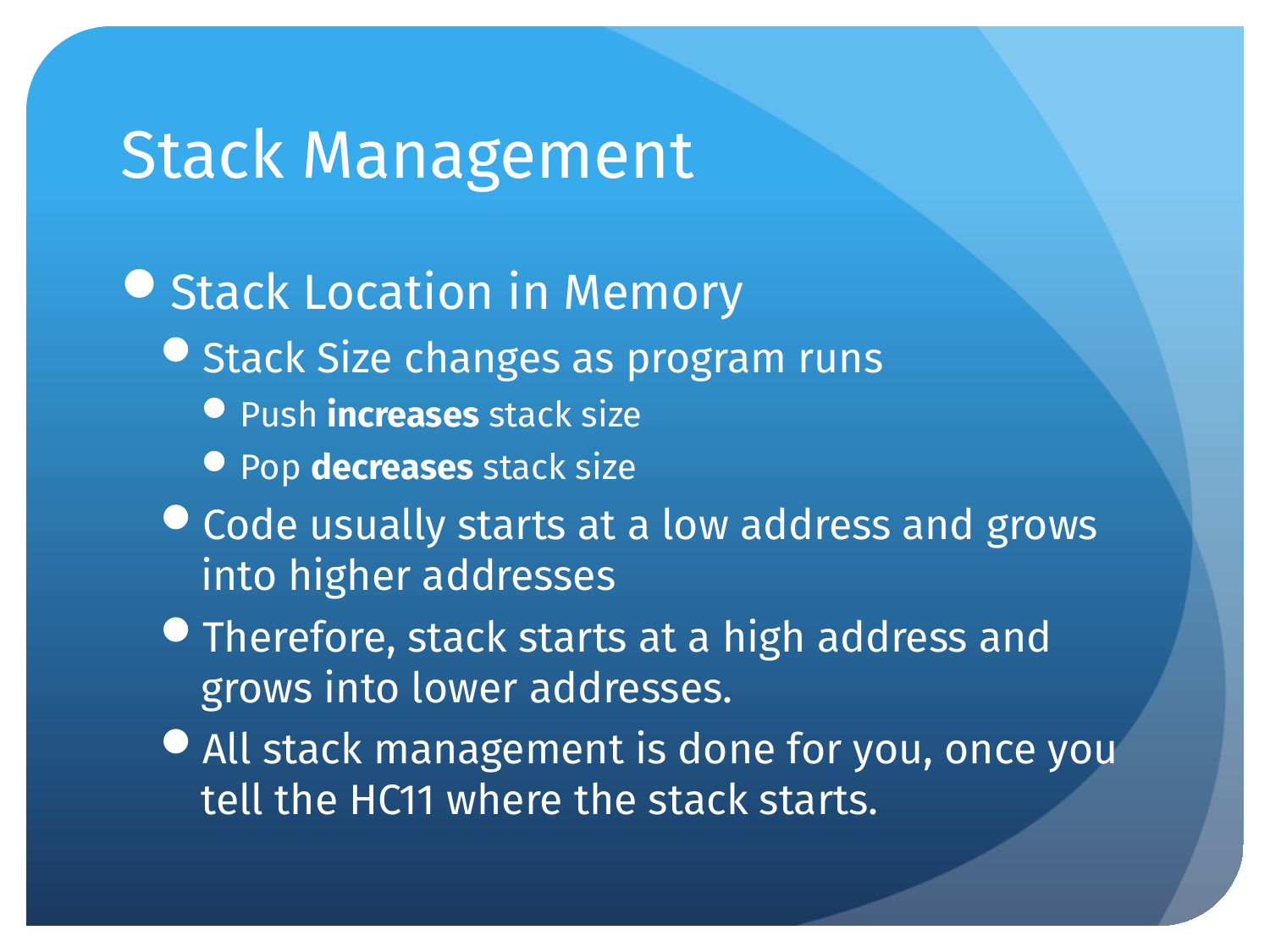

# Stack Management
Stack Location in Memory
Stack Size changes as program runs
Push increases stack size
Pop decreases stack size
Code usually starts at a low address and grows into higher addresses
Therefore, stack starts at a high address and grows into lower addresses.
All stack management is done for you, once you tell the HC11 where the stack starts.